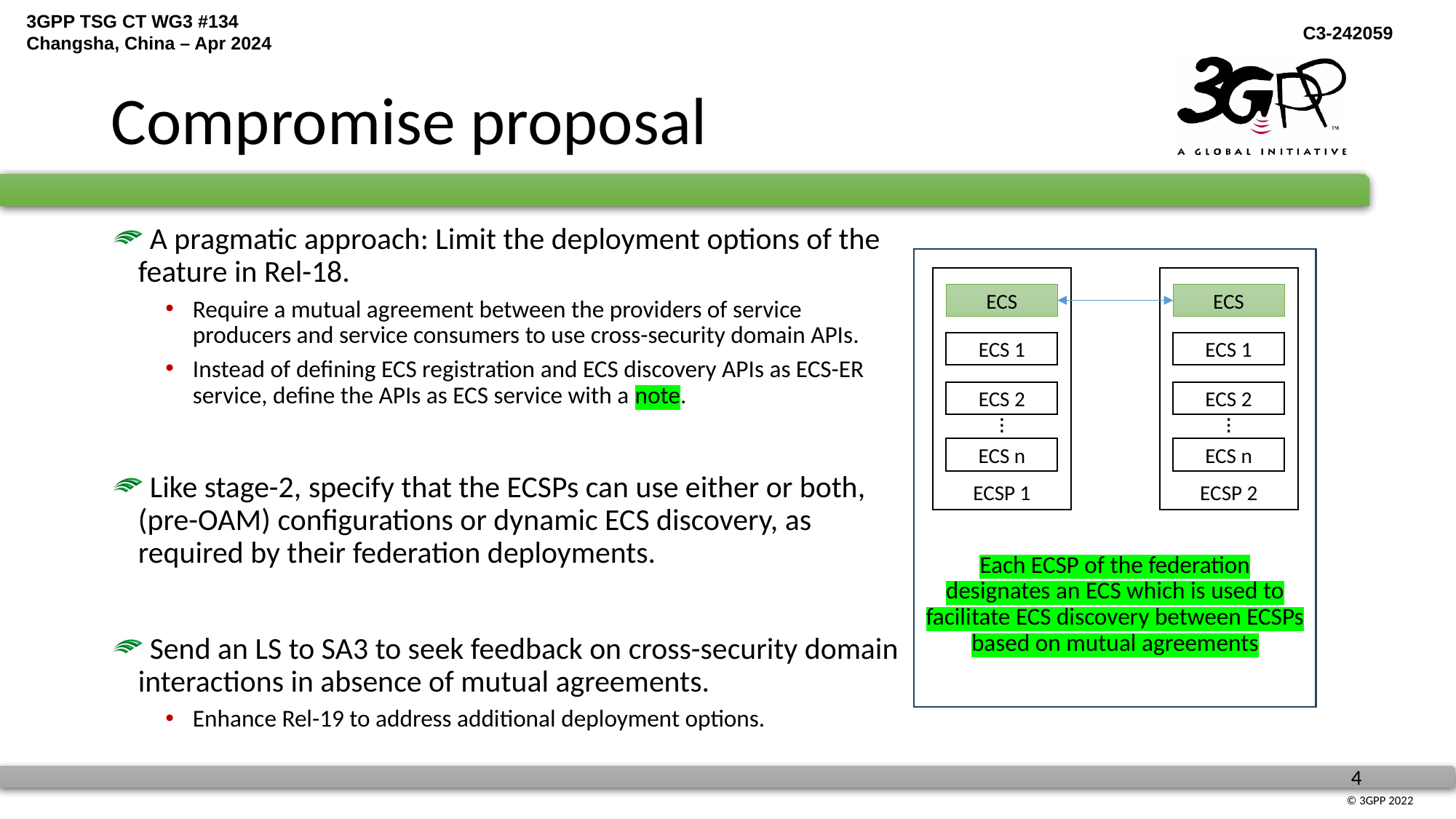

# Compromise proposal
 A pragmatic approach: Limit the deployment options of the feature in Rel-18.
Require a mutual agreement between the providers of service producers and service consumers to use cross-security domain APIs.
Instead of defining ECS registration and ECS discovery APIs as ECS-ER service, define the APIs as ECS service with a note.

 Like stage-2, specify that the ECSPs can use either or both, (pre-OAM) configurations or dynamic ECS discovery, as required by their federation deployments.

 Send an LS to SA3 to seek feedback on cross-security domain interactions in absence of mutual agreements.
Enhance Rel-19 to address additional deployment options.

ECSP 1
ECS
ECS 1
ECS 2
.
.
.
ECS n
ECSP 2
ECS
ECS 1
ECS 2
.
.
.
ECS n
Each ECSP of the federation designates an ECS which is used to facilitate ECS discovery between ECSPs based on mutual agreements